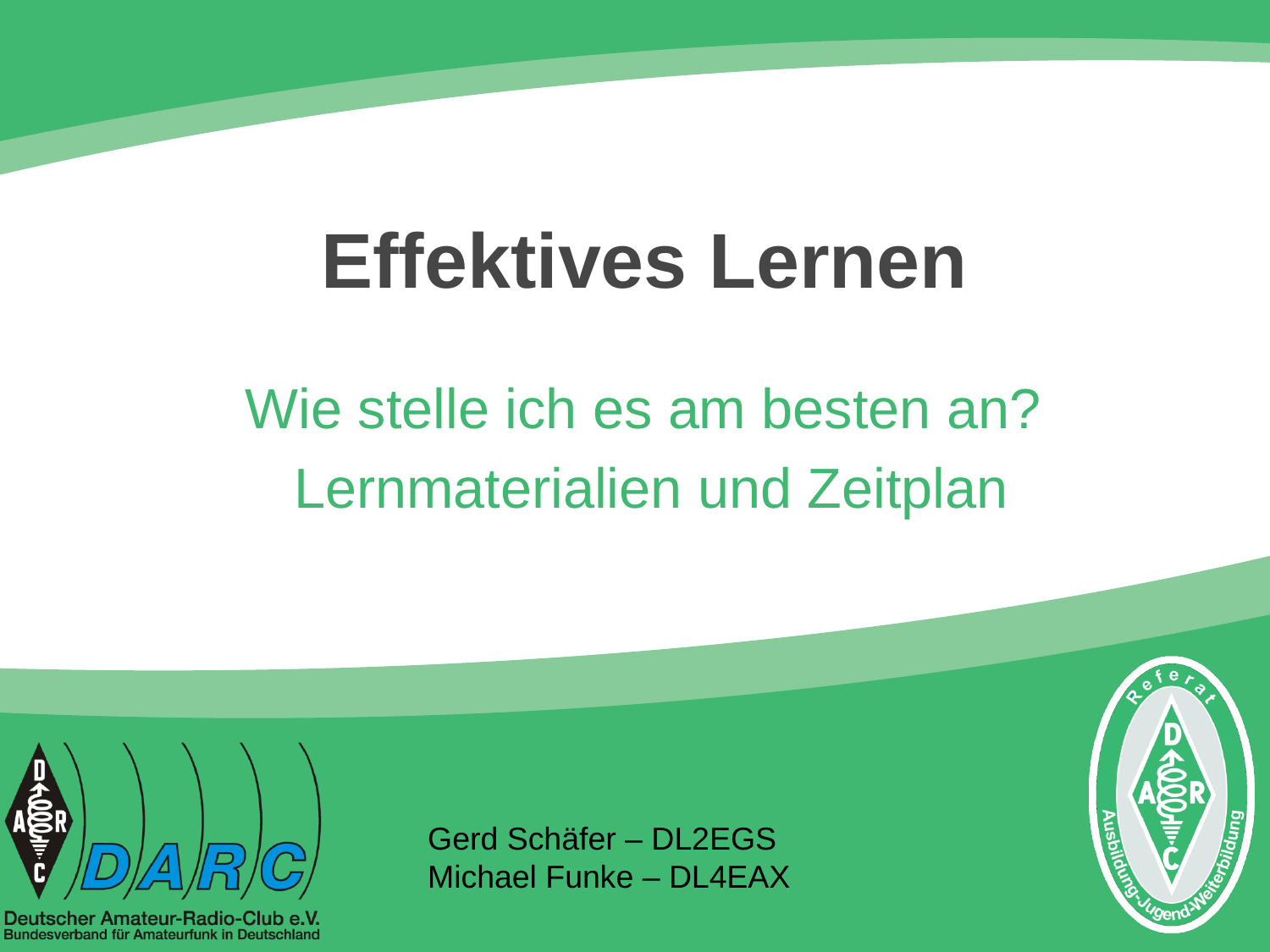

# Effektives Lernen
Wie stelle ich es am besten an?
 Lernmaterialien und Zeitplan
Gerd Schäfer – DL2EGS
Michael Funke – DL4EAX